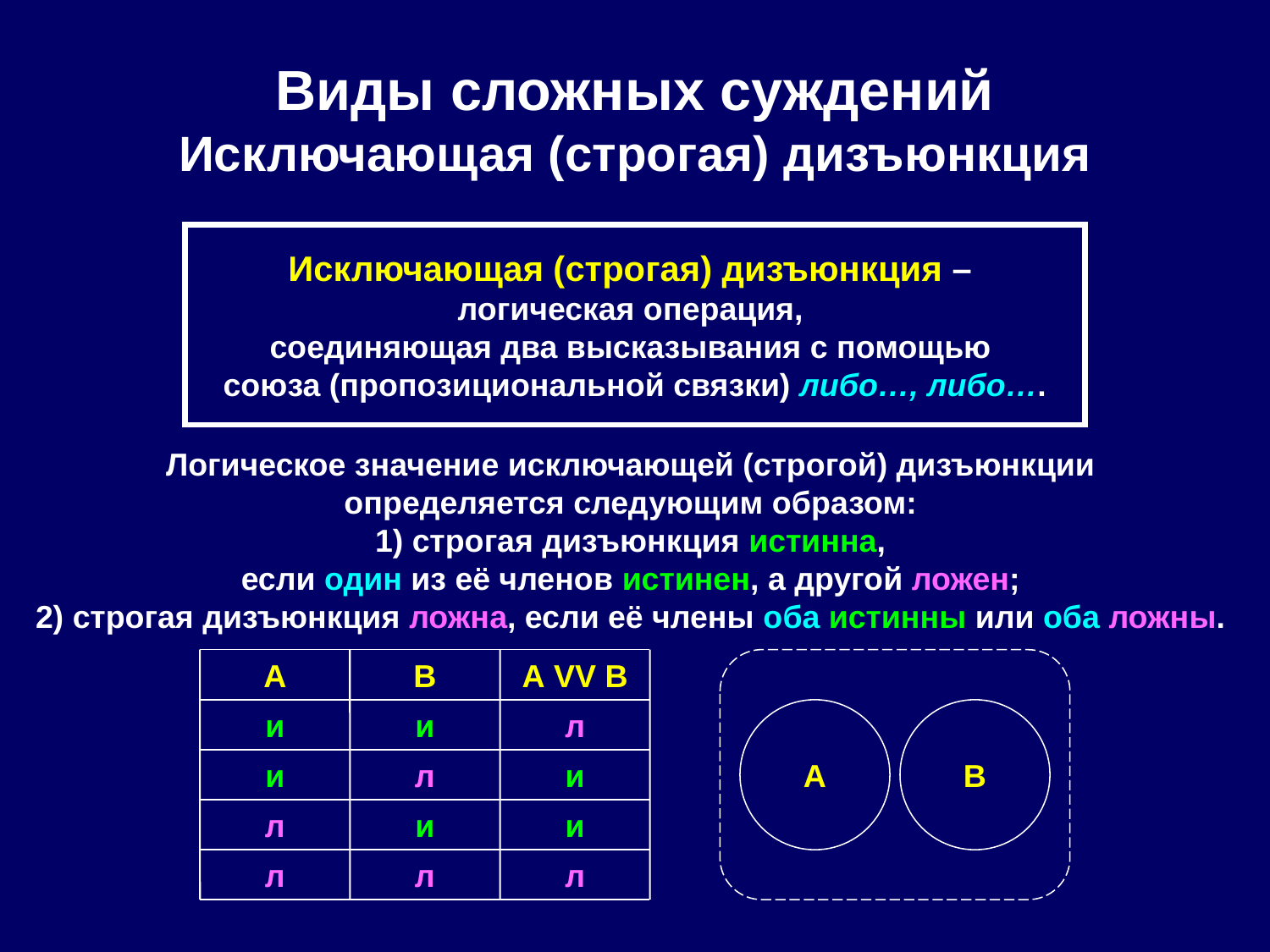

# Виды сложных суждений Исключающая (строгая) дизъюнкция
Исключающая (строгая) дизъюнкция –
логическая операция,
соединяющая два высказывания с помощью
союза (пропозициональной связки) либо…, либо….
Логическое значение исключающей (строгой) дизъюнкции
определяется следующим образом:
1) строгая дизъюнкция истинна,
если один из её членов истинен, а другой ложен;
2) строгая дизъюнкция ложна, если её члены оба истинны или оба ложны.
A

B

A VV B

и
и
л
A
B
и
л
и
л
и
и
л
л
л